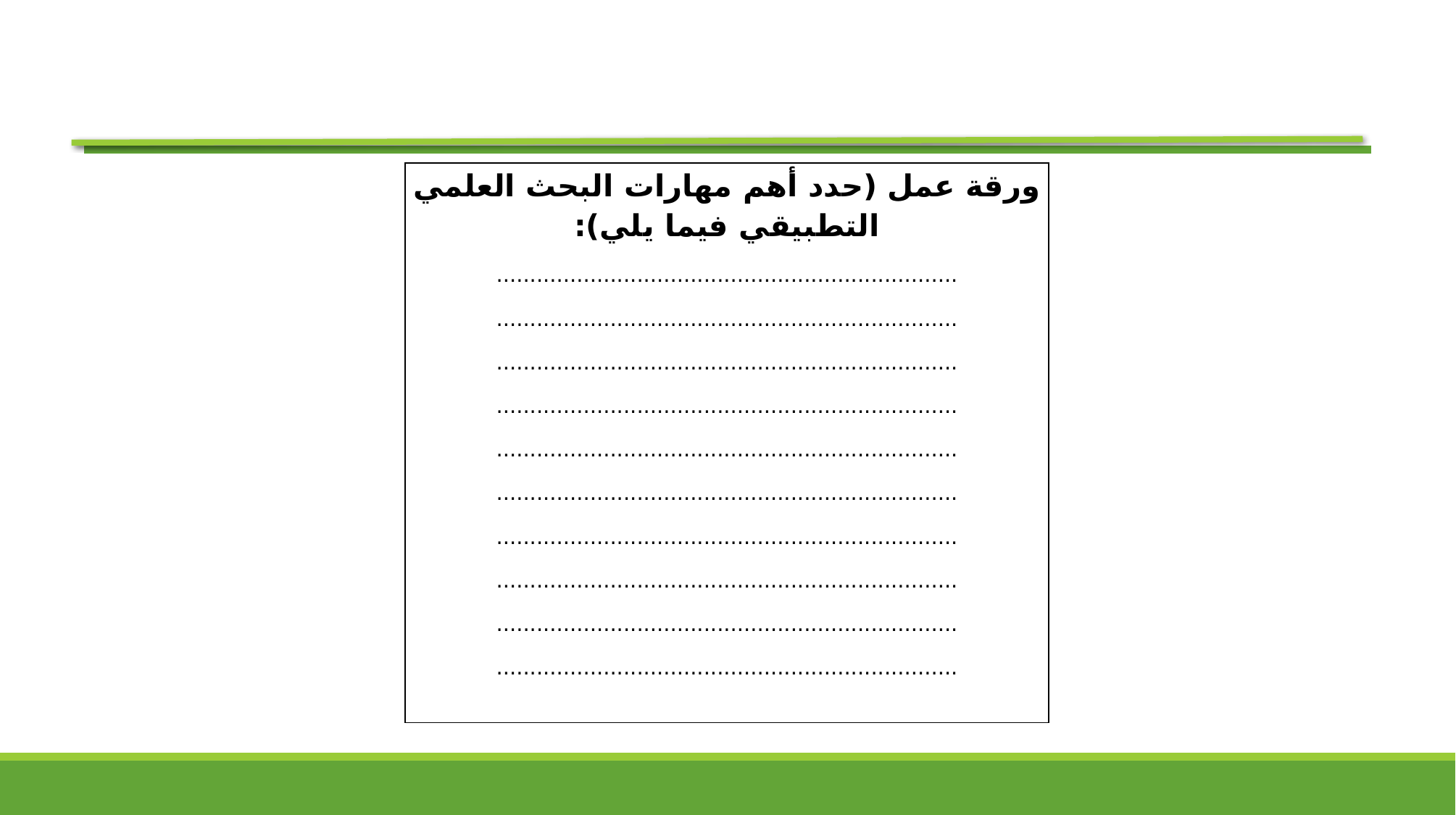

| ورقة عمل (حدد أهم مهارات البحث العلمي التطبيقي فيما يلي): ..................................................................... ..................................................................... ..................................................................... ..................................................................... ..................................................................... ..................................................................... ..................................................................... ..................................................................... ..................................................................... ..................................................................... |
| --- |